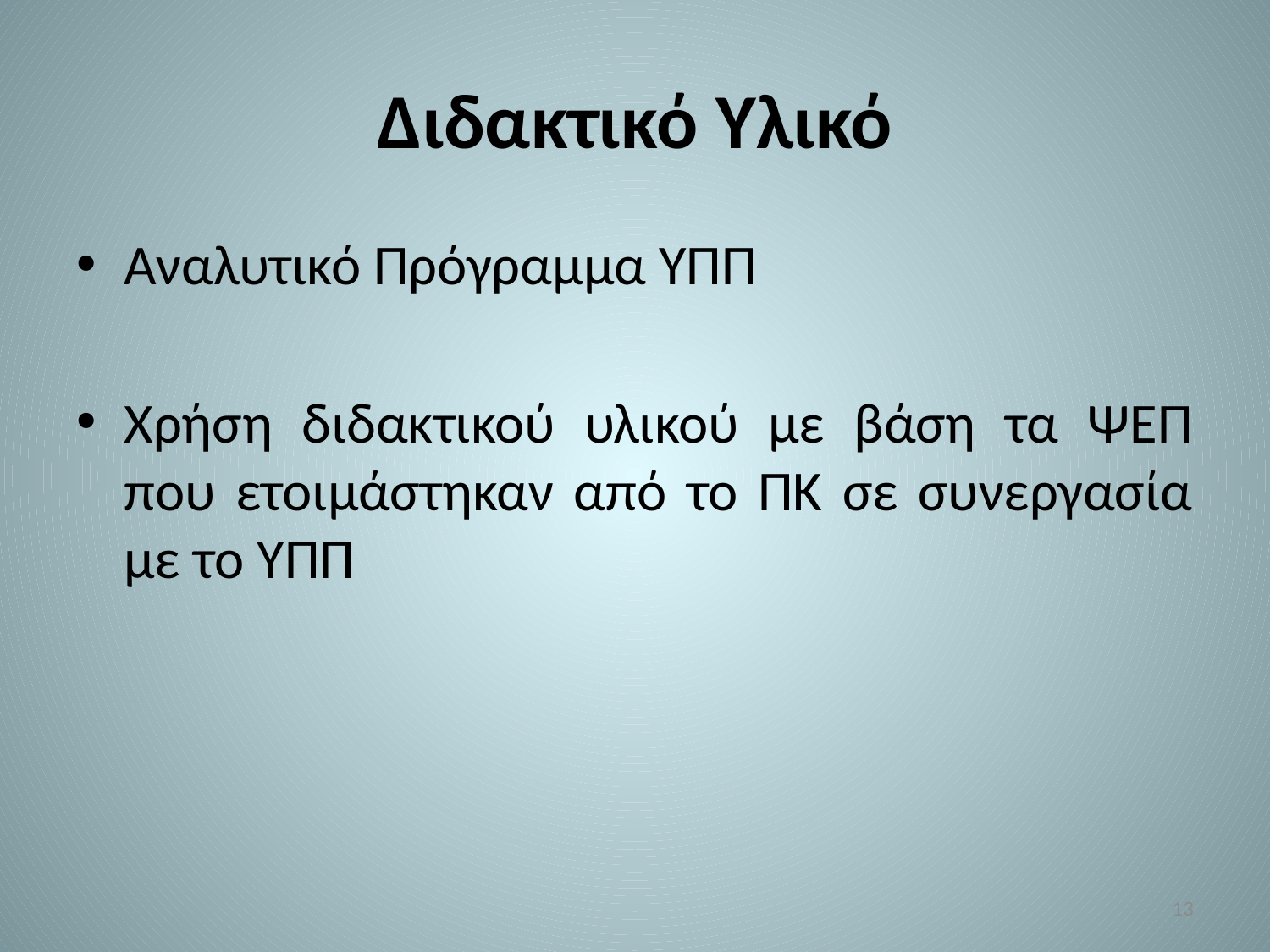

# Διδακτικό Υλικό
Αναλυτικό Πρόγραμμα ΥΠΠ

Χρήση διδακτικού υλικού με βάση τα ΨΕΠ που ετοιμάστηκαν από το ΠΚ σε συνεργασία με το ΥΠΠ

13